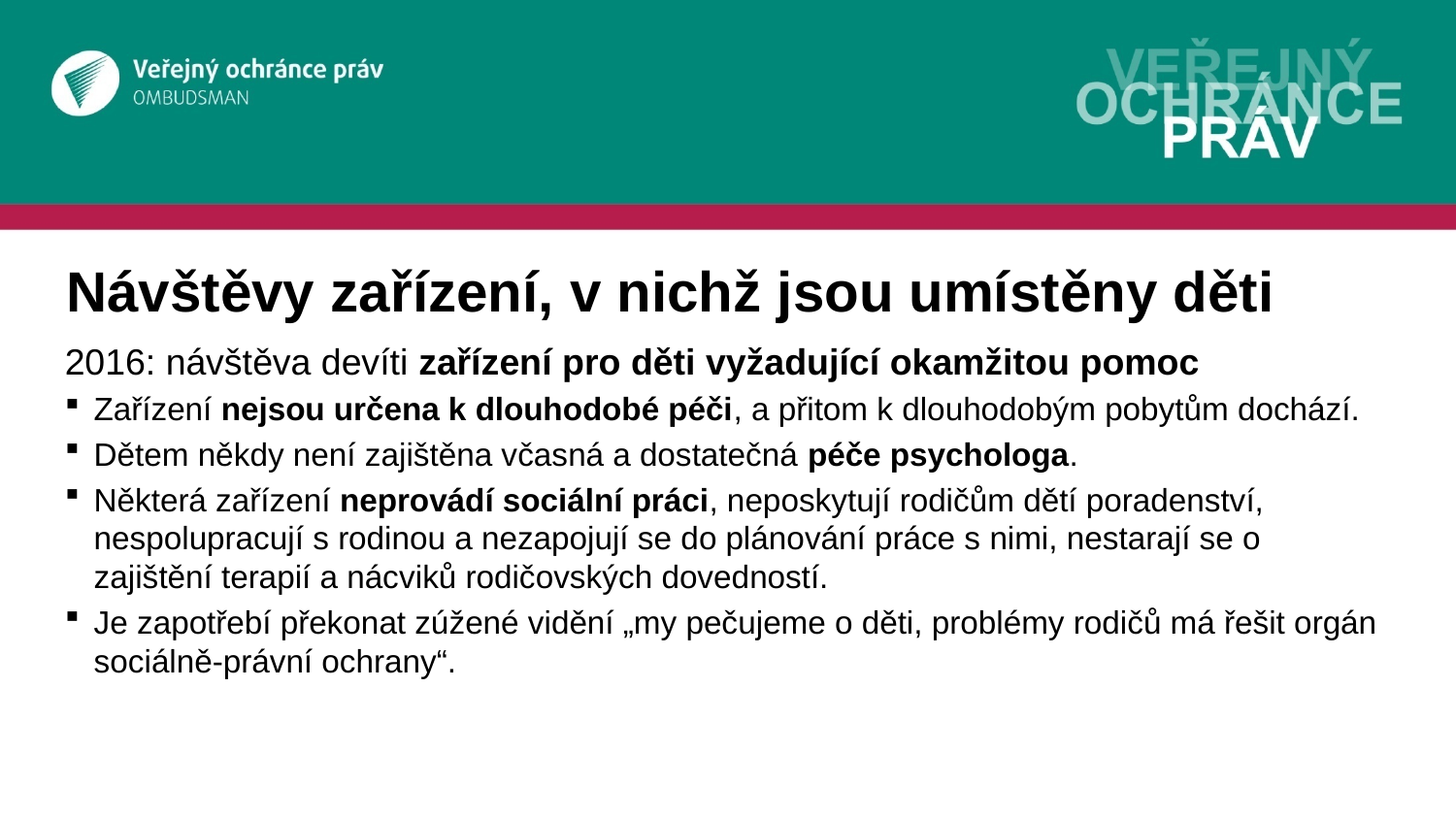

# Návštěvy zařízení, v nichž jsou umístěny děti
2016: návštěva devíti zařízení pro děti vyžadující okamžitou pomoc
Zařízení nejsou určena k dlouhodobé péči, a přitom k dlouhodobým pobytům dochází.
Dětem někdy není zajištěna včasná a dostatečná péče psychologa.
Některá zařízení neprovádí sociální práci, neposkytují rodičům dětí poradenství, nespolupracují s rodinou a nezapojují se do plánování práce s nimi, nestarají se o zajištění terapií a nácviků rodičovských dovedností.
Je zapotřebí překonat zúžené vidění „my pečujeme o děti, problémy rodičů má řešit orgán sociálně-právní ochrany“.